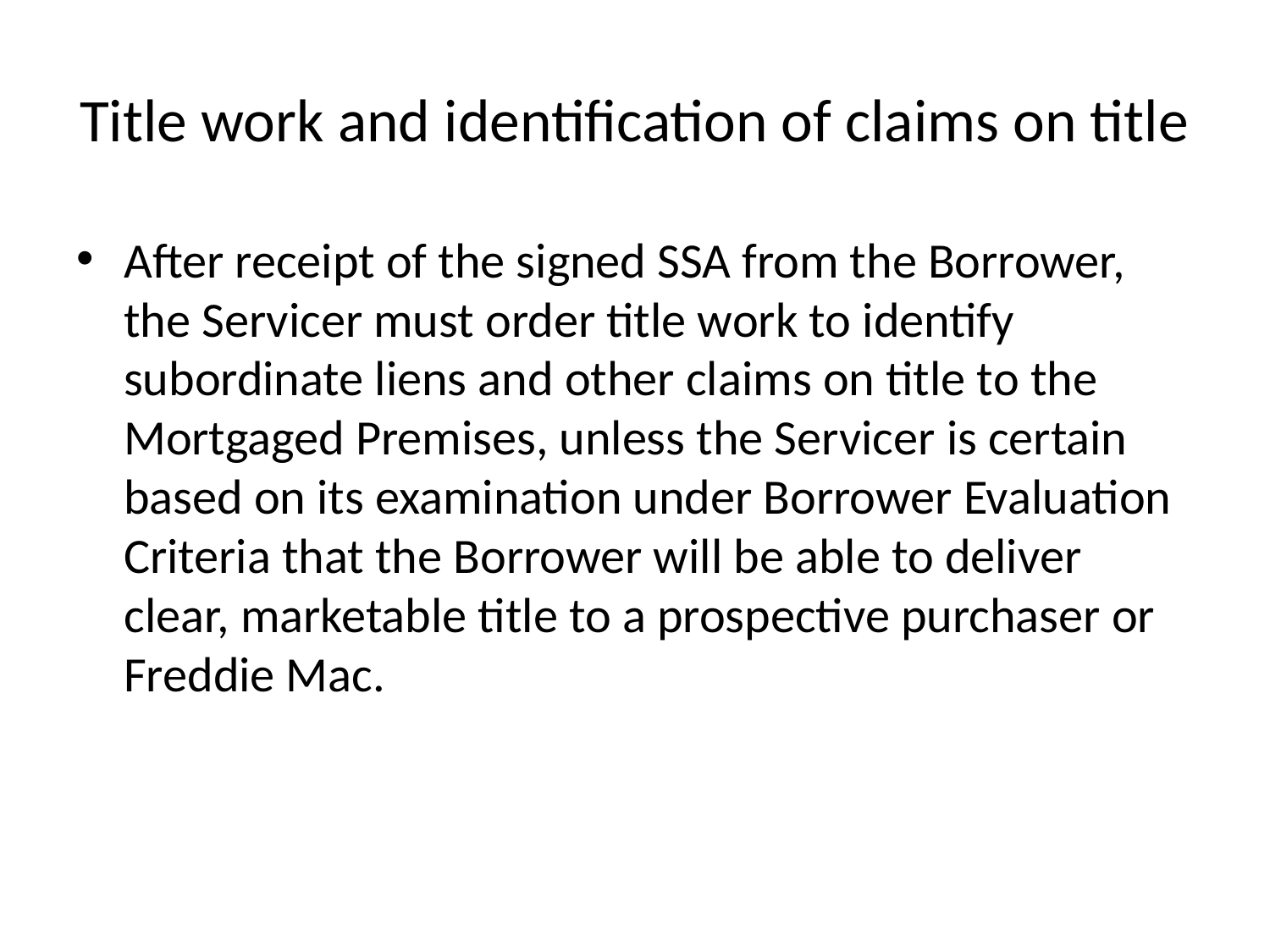

# Title work and identification of claims on title
After receipt of the signed SSA from the Borrower, the Servicer must order title work to identify subordinate liens and other claims on title to the Mortgaged Premises, unless the Servicer is certain based on its examination under Borrower Evaluation Criteria that the Borrower will be able to deliver clear, marketable title to a prospective purchaser or Freddie Mac.